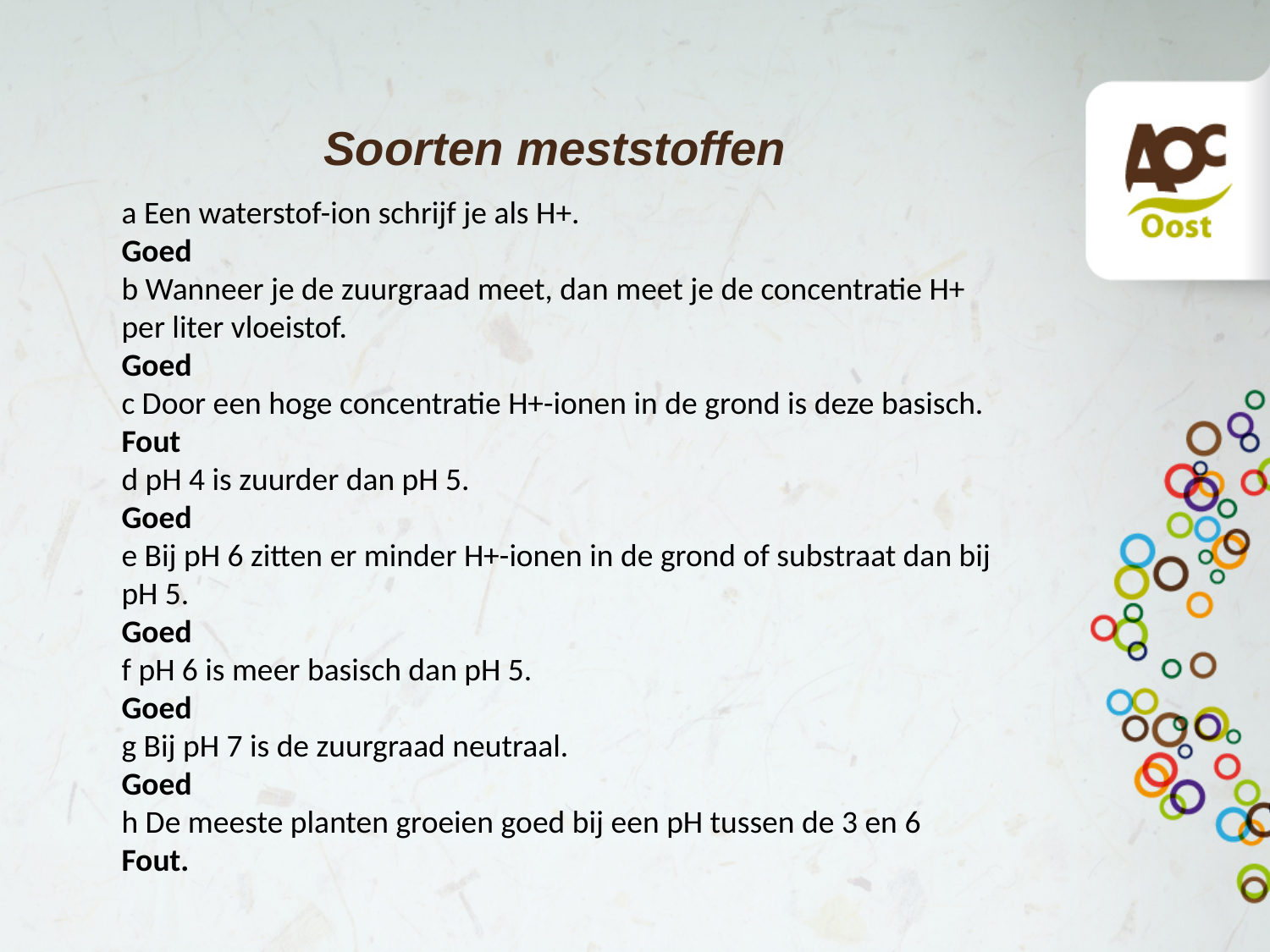

# Soorten meststoffen
a Een waterstof-ion schrijf je als H+.
Goed
b Wanneer je de zuurgraad meet, dan meet je de concentratie H+ per liter vloeistof.
Goed
c Door een hoge concentratie H+-ionen in de grond is deze basisch.
Fout
d pH 4 is zuurder dan pH 5.
Goed
e Bij pH 6 zitten er minder H+-ionen in de grond of substraat dan bij pH 5.
Goed
f pH 6 is meer basisch dan pH 5.
Goed
g Bij pH 7 is de zuurgraad neutraal.
Goed
h De meeste planten groeien goed bij een pH tussen de 3 en 6
Fout.